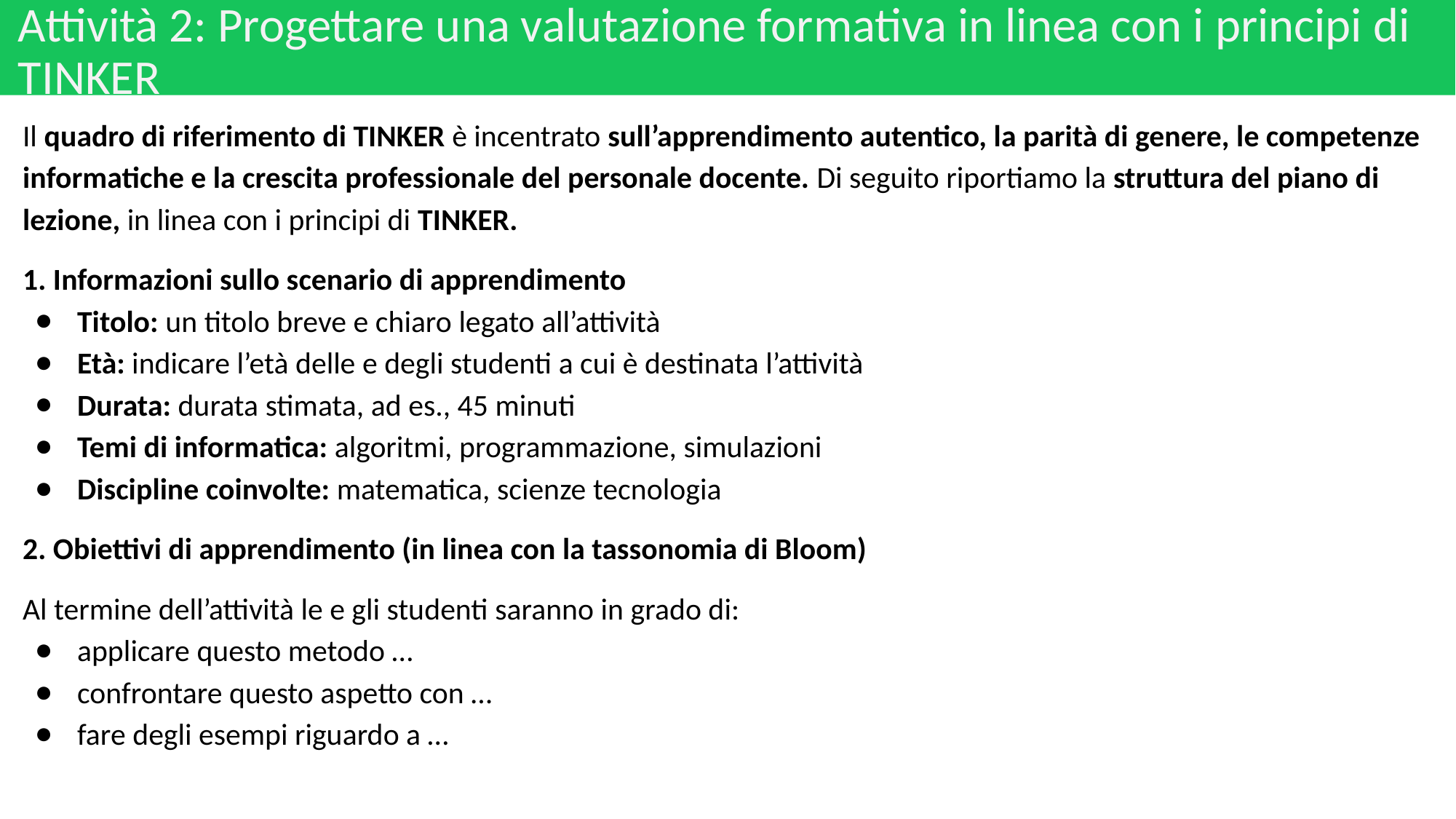

# Attività 2: Progettare una valutazione formativa in linea con i principi di TINKER
Il quadro di riferimento di TINKER è incentrato sull’apprendimento autentico, la parità di genere, le competenze informatiche e la crescita professionale del personale docente. Di seguito riportiamo la struttura del piano di lezione, in linea con i principi di TINKER.
1. Informazioni sullo scenario di apprendimento
Titolo: un titolo breve e chiaro legato all’attività
Età: indicare l’età delle e degli studenti a cui è destinata l’attività
Durata: durata stimata, ad es., 45 minuti
Temi di informatica: algoritmi, programmazione, simulazioni
Discipline coinvolte: matematica, scienze tecnologia
2. Obiettivi di apprendimento (in linea con la tassonomia di Bloom)
Al termine dell’attività le e gli studenti saranno in grado di:
applicare questo metodo …
confrontare questo aspetto con …
fare degli esempi riguardo a …